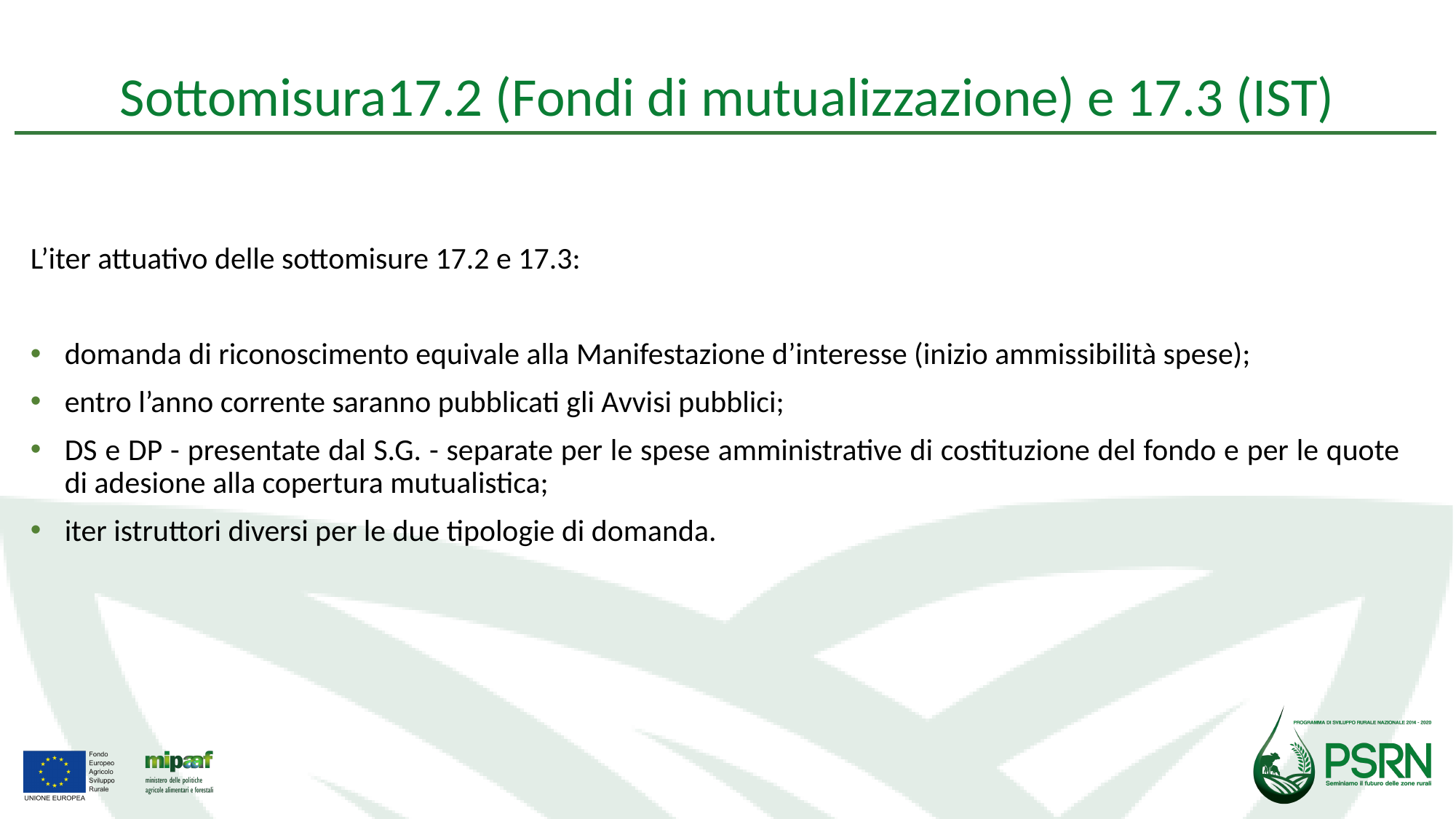

# Sottomisura17.2 (Fondi di mutualizzazione) e 17.3 (IST)

L’iter attuativo delle sottomisure 17.2 e 17.3:

domanda di riconoscimento equivale alla Manifestazione d’interesse (inizio ammissibilità spese);
entro l’anno corrente saranno pubblicati gli Avvisi pubblici;
DS e DP - presentate dal S.G. - separate per le spese amministrative di costituzione del fondo e per le quote di adesione alla copertura mutualistica;
iter istruttori diversi per le due tipologie di domanda.